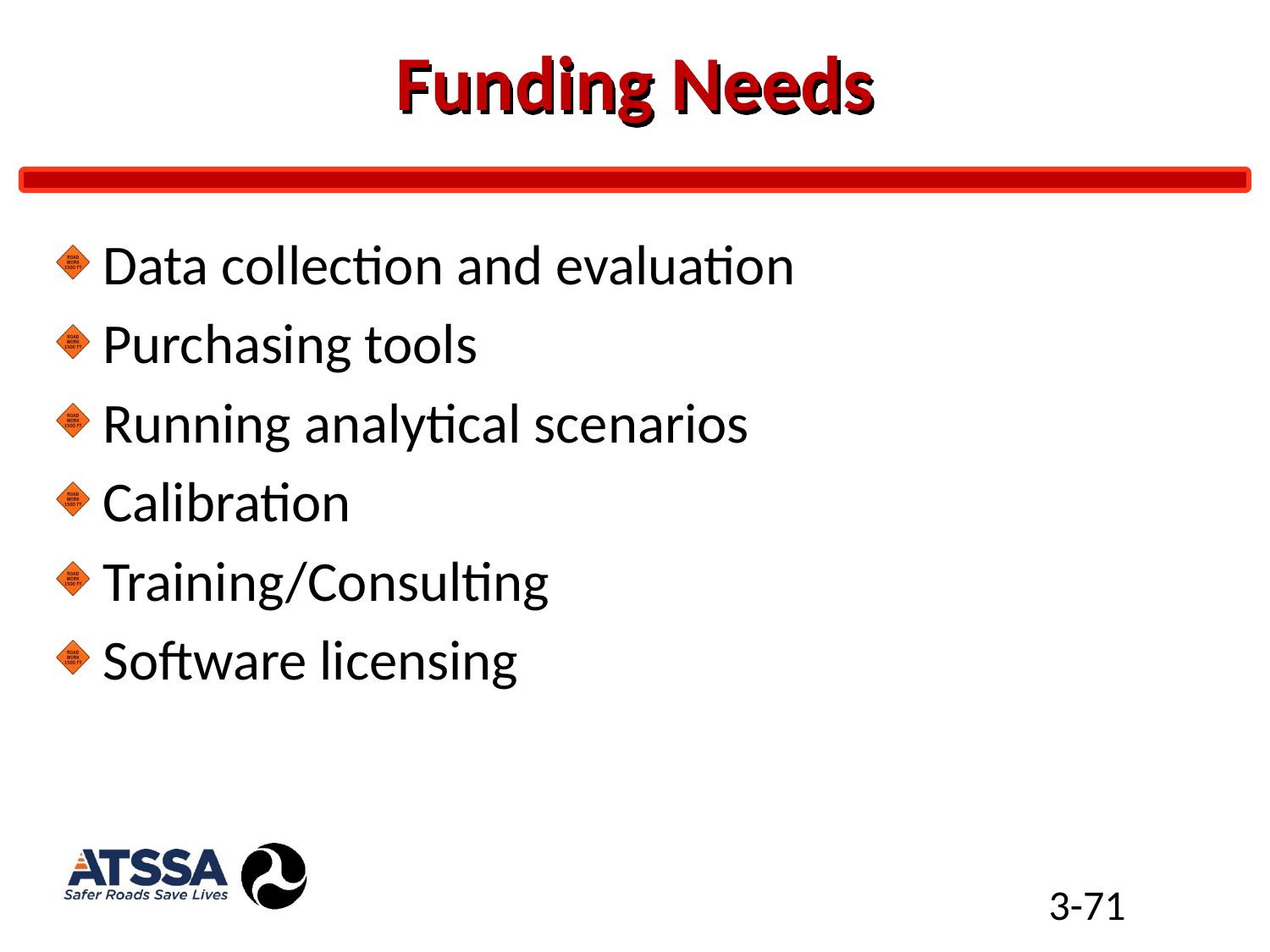

# Funding Needs
Data collection and evaluation
Purchasing tools
Running analytical scenarios
Calibration
Training/Consulting
Software licensing